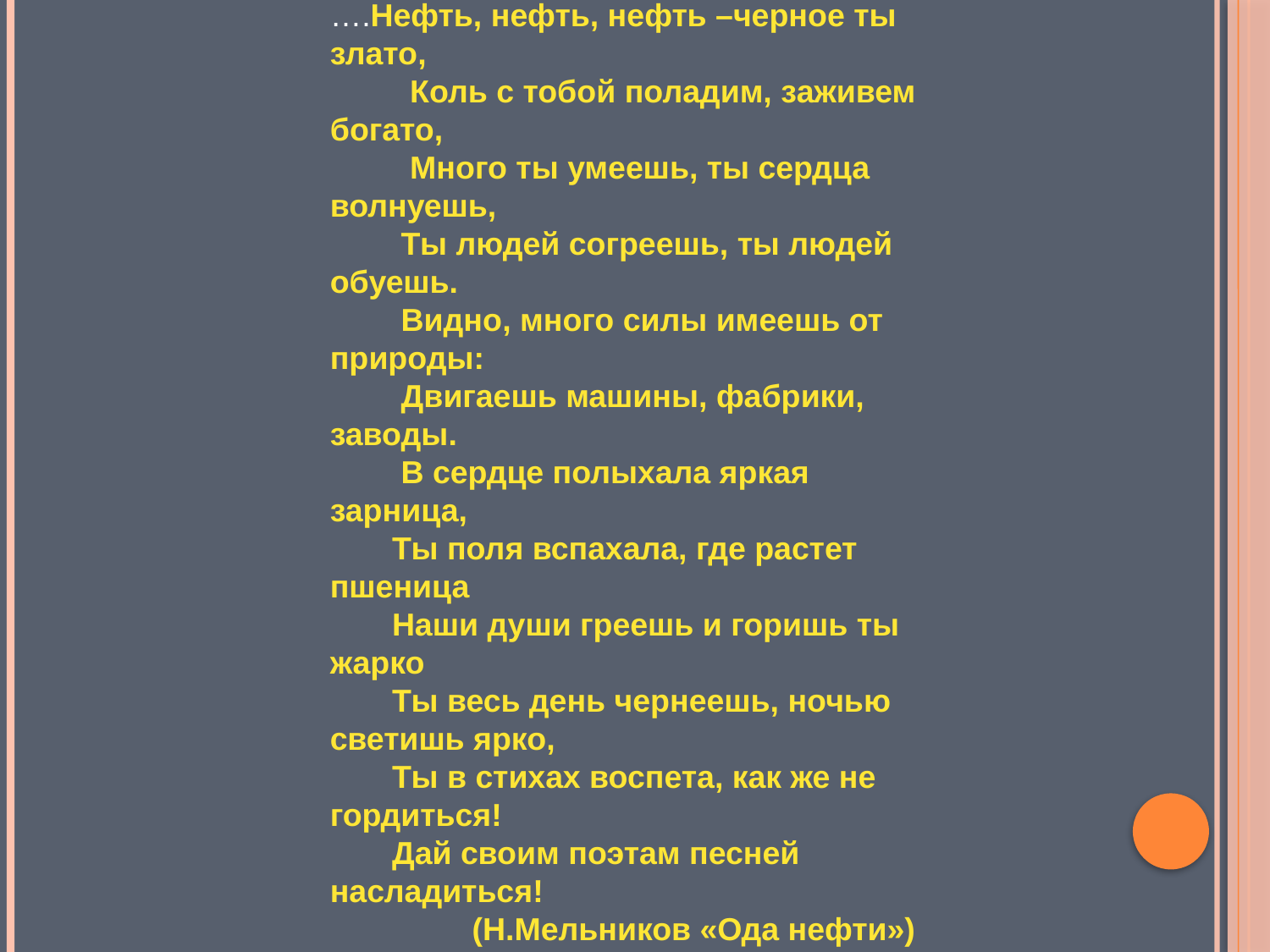

….Нефть, нефть, нефть –черное ты злато,
         Коль с тобой поладим, заживем богато,
         Много ты умеешь, ты сердца волнуешь,
        Ты людей согреешь, ты людей обуешь.
        Видно, много силы имеешь от природы:
        Двигаешь машины, фабрики, заводы.
        В сердце полыхала яркая зарница,
       Ты поля вспахала, где растет пшеница
       Наши души греешь и горишь ты жарко
       Ты весь день чернеешь, ночью светишь ярко,
       Ты в стихах воспета, как же не гордиться!
       Дай своим поэтам песней насладиться!
                (Н.Мельников «Ода нефти»)